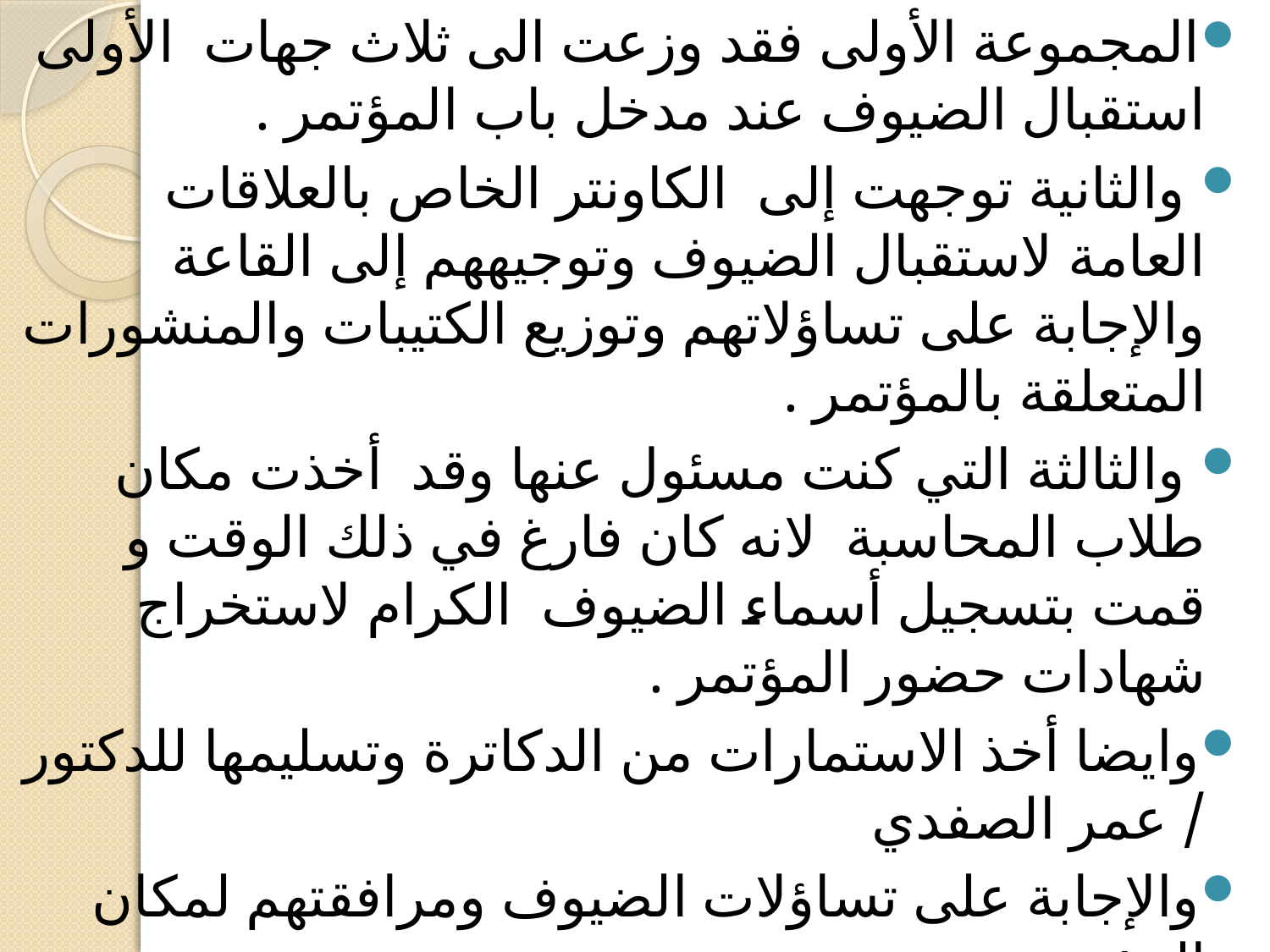

المجموعة الأولى فقد وزعت الى ثلاث جهات  الأولى استقبال الضيوف عند مدخل باب المؤتمر .
 والثانية توجهت إلى  الكاونتر الخاص بالعلاقات العامة لاستقبال الضيوف وتوجيههم إلى القاعة والإجابة على تساؤلاتهم وتوزيع الكتيبات والمنشورات المتعلقة بالمؤتمر .
 والثالثة التي كنت مسئول عنها وقد  أخذت مكان طلاب المحاسبة  لانه كان فارغ في ذلك الوقت و قمت بتسجيل أسماء الضيوف  الكرام لاستخراج شهادات حضور المؤتمر .
وايضا أخذ الاستمارات من الدكاترة وتسليمها للدكتور / عمر الصفدي
والإجابة على تساؤلات الضيوف ومرافقتهم لمكان المؤتمر.